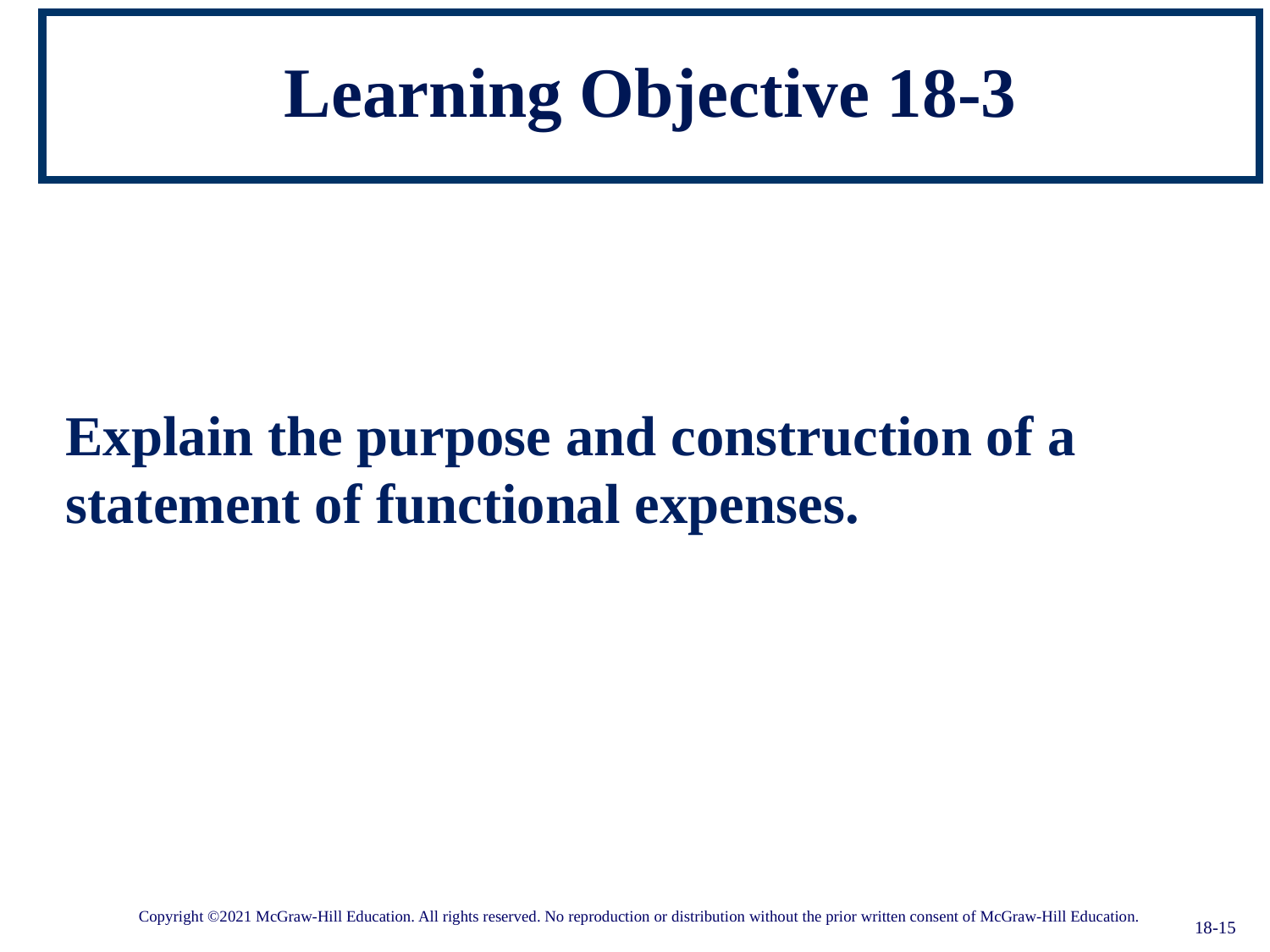

# Learning Objective 18-3

Explain the purpose and construction of a statement of functional expenses.

18-15
Copyright ©2021 McGraw-Hill Education. All rights reserved. No reproduction or distribution without the prior written consent of McGraw-Hill Education.